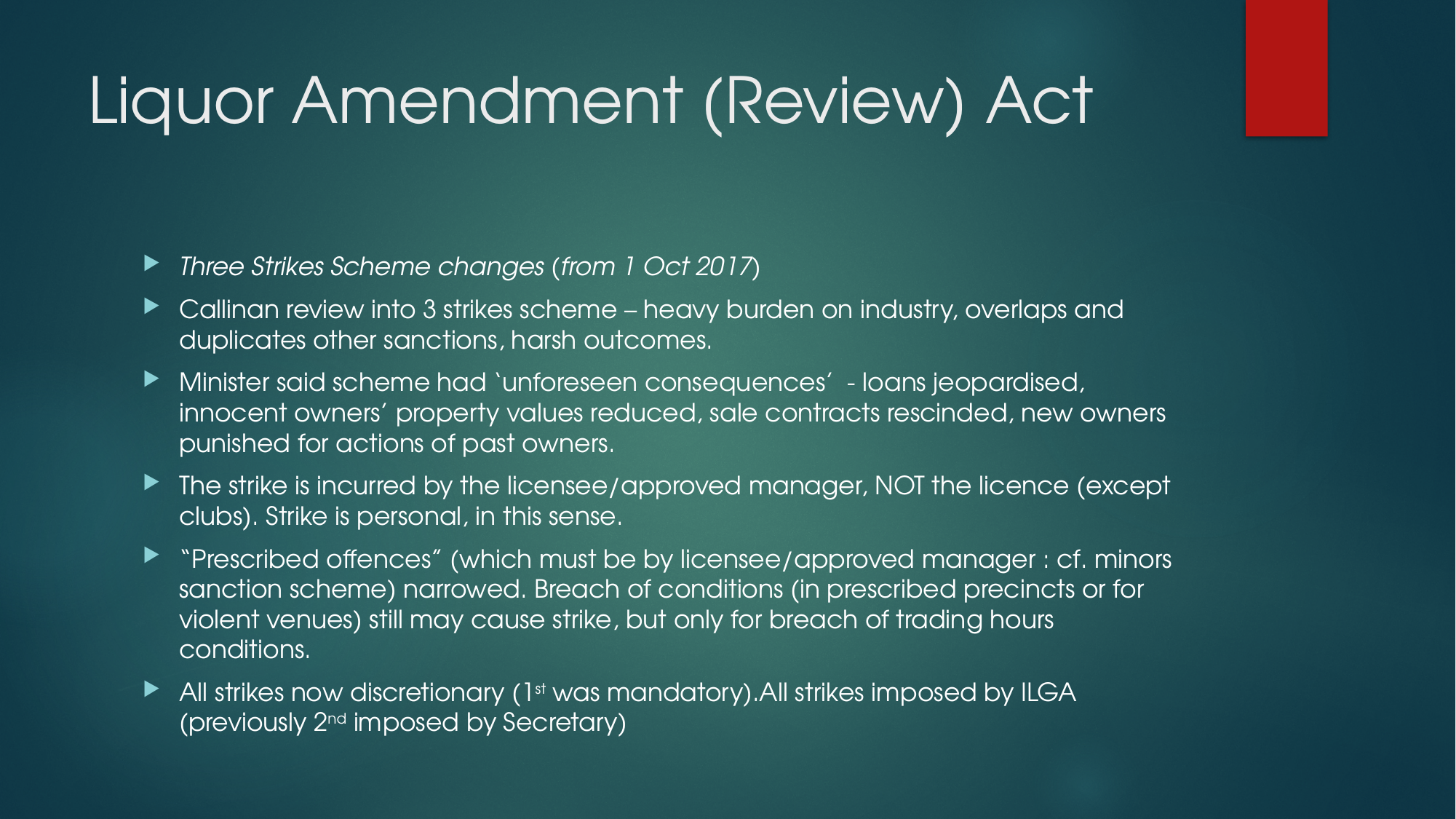

# Liquor Amendment (Review) Act
Three Strikes Scheme changes (from 1 Oct 2017)
Callinan review into 3 strikes scheme – heavy burden on industry, overlaps and duplicates other sanctions, harsh outcomes.
Minister said scheme had ‘unforeseen consequences’  - loans jeopardised, innocent owners’ property values reduced, sale contracts rescinded, new owners punished for actions of past owners.
The strike is incurred by the licensee/approved manager, NOT the licence (except clubs). Strike is personal, in this sense.
“Prescribed offences” (which must be by licensee/approved manager : cf. minors sanction scheme) narrowed. Breach of conditions (in prescribed precincts or for violent venues) still may cause strike, but only for breach of trading hours conditions.
All strikes now discretionary (1st was mandatory).All strikes imposed by ILGA (previously 2nd imposed by Secretary)